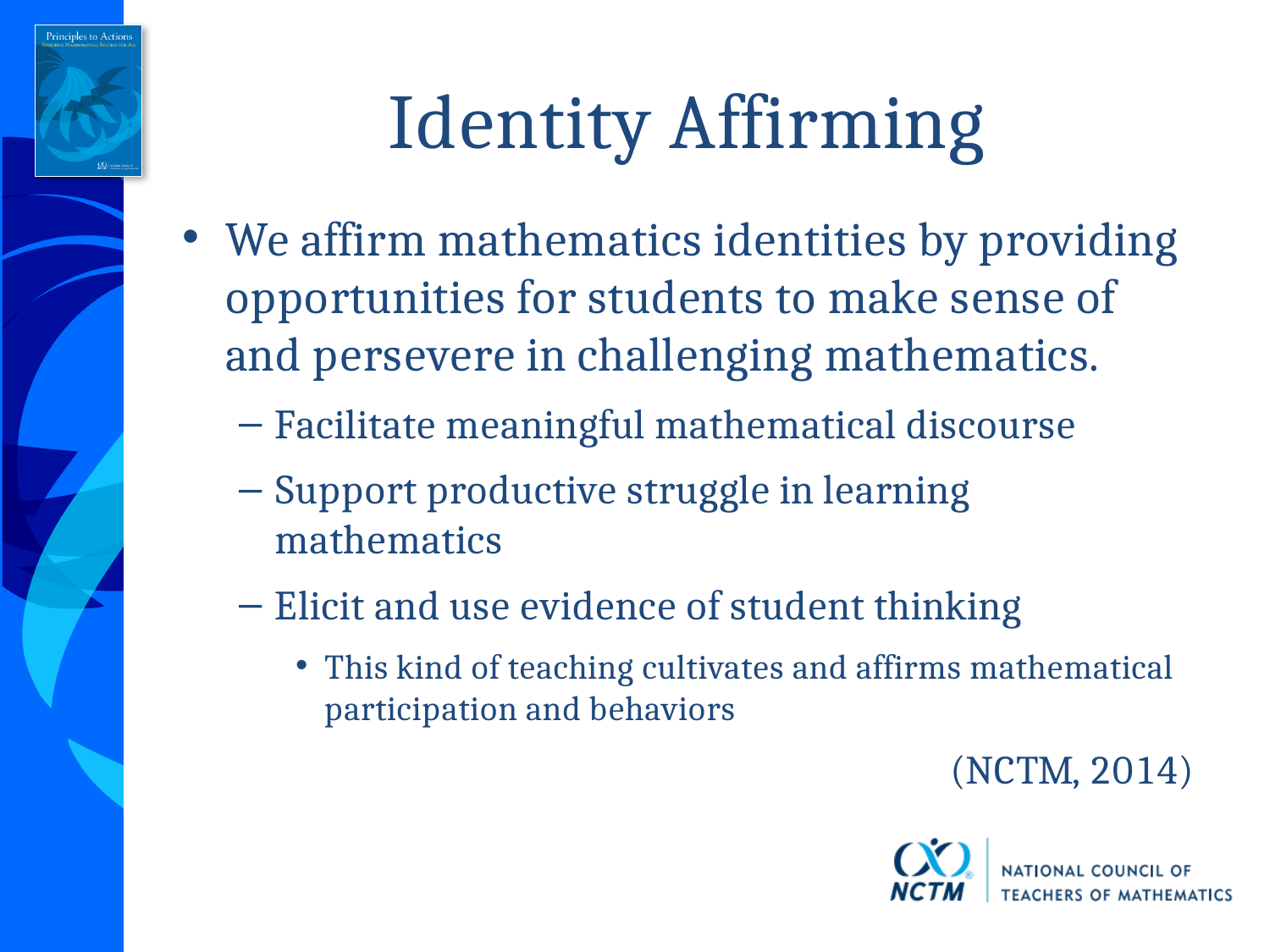

# Identity Affirming
We affirm mathematics identities by providing opportunities for students to make sense of and persevere in challenging mathematics.
Facilitate meaningful mathematical discourse
Support productive struggle in learning mathematics
Elicit and use evidence of student thinking
This kind of teaching cultivates and affirms mathematical participation and behaviors
(NCTM, 2014)